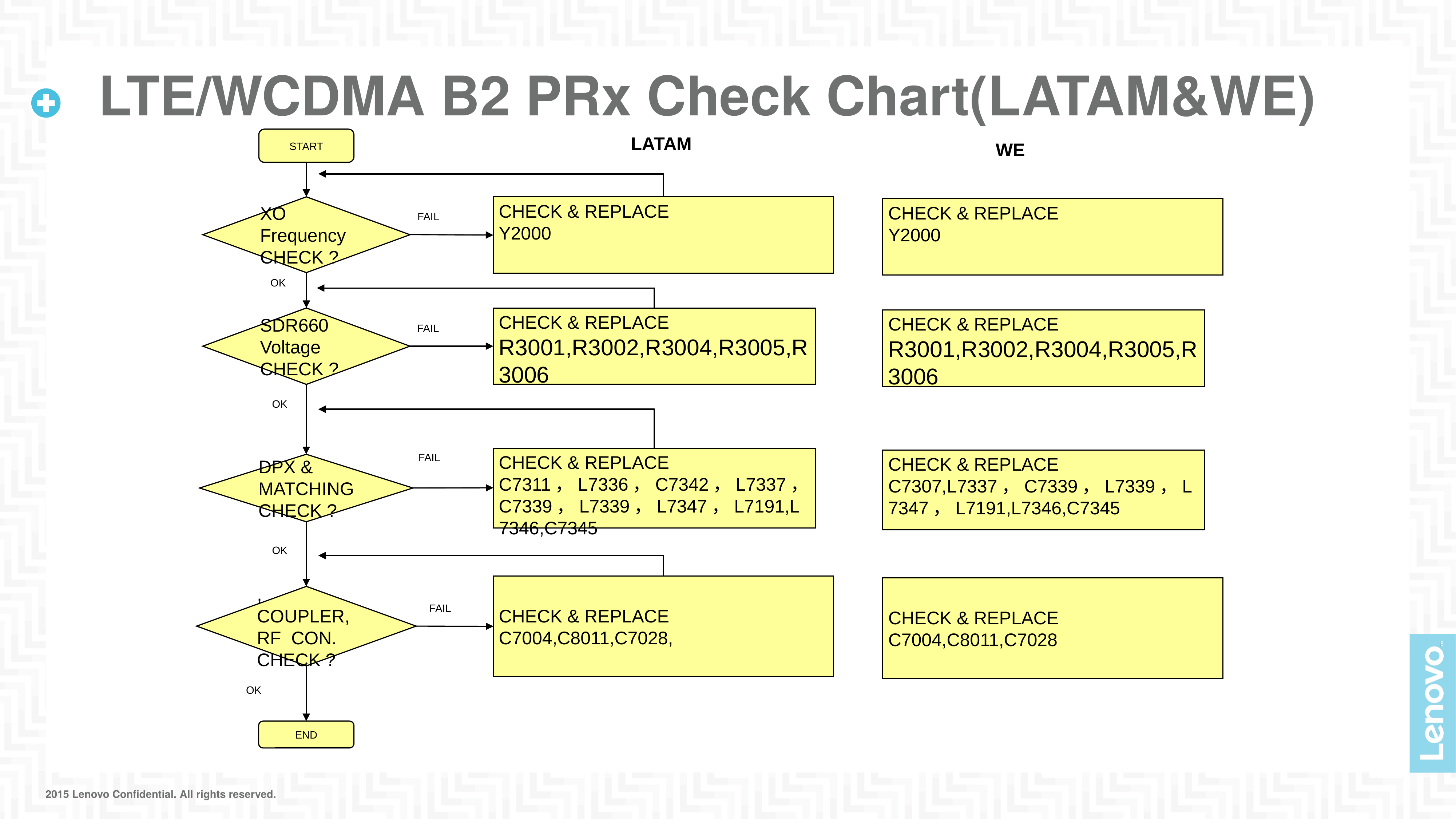

# LTE/WCDMA B2 PRx Check Chart(LATAM&WE)
 LATAM
START

XO Frequency
CHECK ?

CHECK & REPLACE
Y2000
FAIL
OK

SDR660 Voltage CHECK ?

CHECK & REPLACE
R3001,R3002,R3004,R3005,R3006

FAIL
OK
FAIL
CHECK & REPLACE
C7311，L7336，C7342，L7337，C7339，L7339，L7347，L7191,L7346,C7345

DPX &  MATCHING CHECK ?
OK
CHECK & REPLACE
C7004,C8011,C7028,
, COUPLER,
RF  CON. CHECK ?
FAIL
OK
OK
END
 WE
CHECK & REPLACE
Y2000
CHECK & REPLACE
R3001,R3002,R3004,R3005,R3006

CHECK & REPLACE
C7307,L7337，C7339，L7339，L7347，L7191,L7346,C7345

CHECK & REPLACE
C7004,C8011,C7028